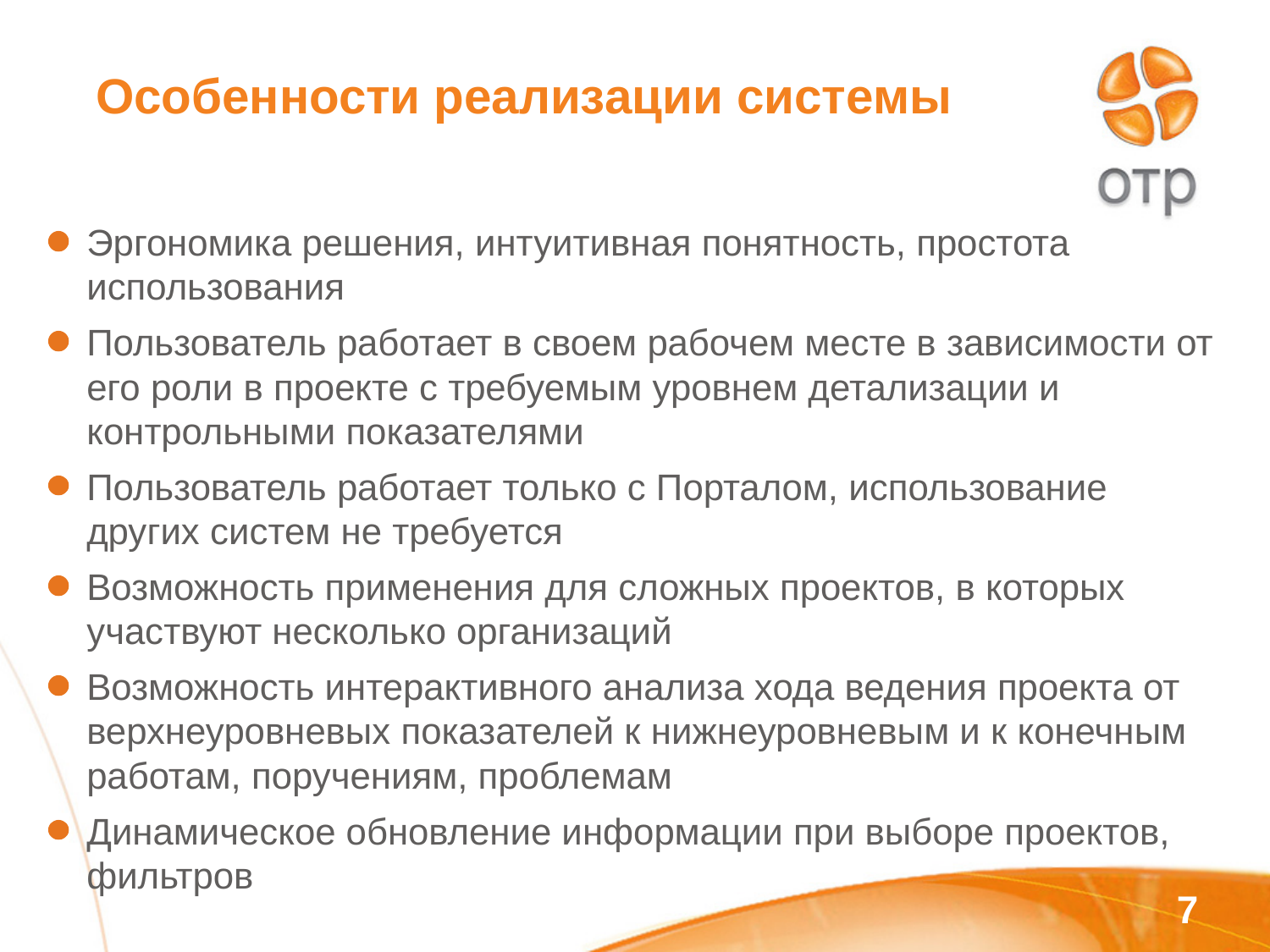

# Особенности реализации системы
Эргономика решения, интуитивная понятность, простота использования
Пользователь работает в своем рабочем месте в зависимости от его роли в проекте с требуемым уровнем детализации и контрольными показателями
Пользователь работает только с Порталом, использование других систем не требуется
Возможность применения для сложных проектов, в которых участвуют несколько организаций
Возможность интерактивного анализа хода ведения проекта от верхнеуровневых показателей к нижнеуровневым и к конечным работам, поручениям, проблемам
Динамическое обновление информации при выборе проектов, фильтров
7